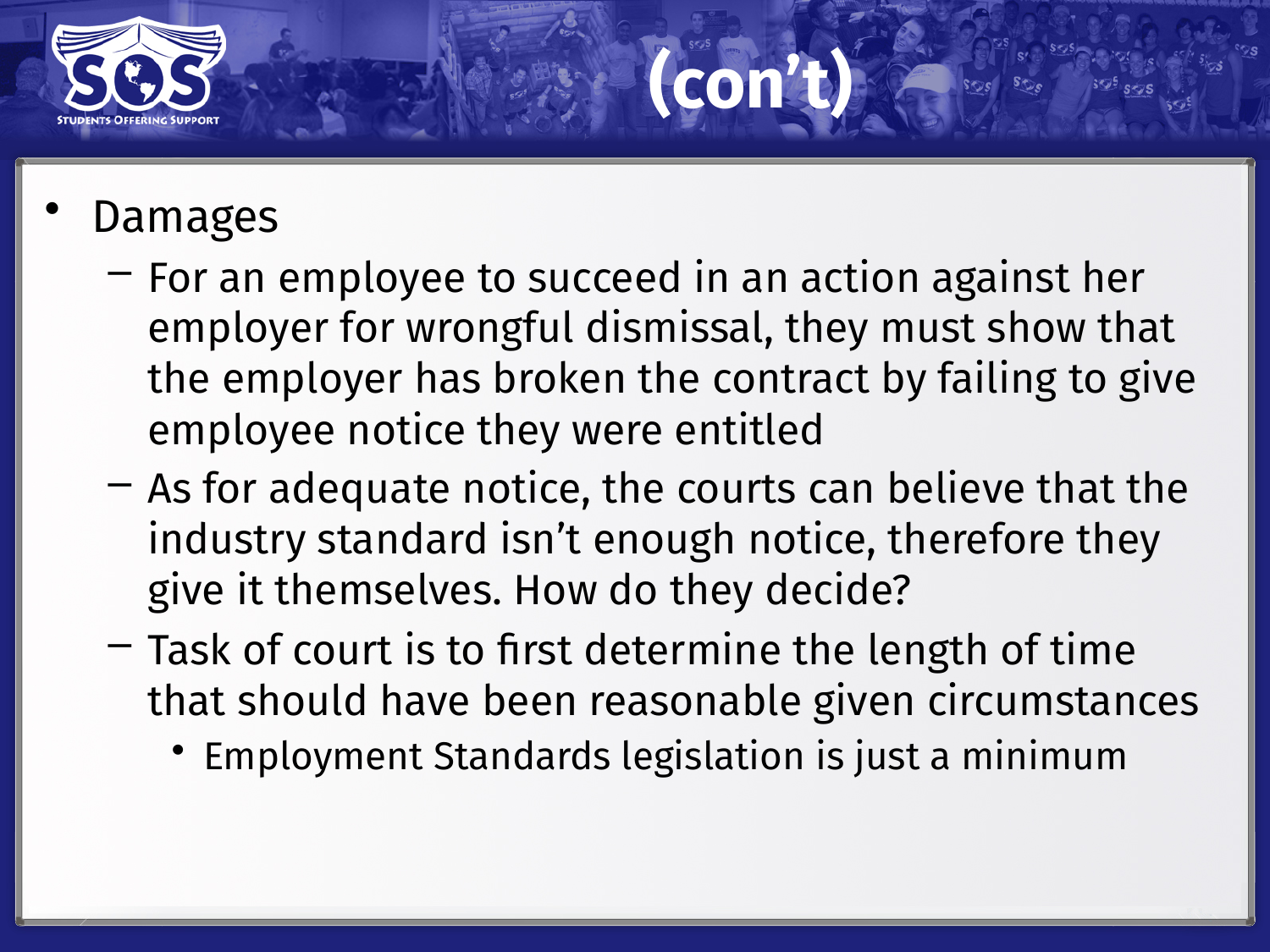

# (con’t)
Damages
For an employee to succeed in an action against her employer for wrongful dismissal, they must show that the employer has broken the contract by failing to give employee notice they were entitled
As for adequate notice, the courts can believe that the industry standard isn’t enough notice, therefore they give it themselves. How do they decide?
Task of court is to first determine the length of time that should have been reasonable given circumstances
Employment Standards legislation is just a minimum